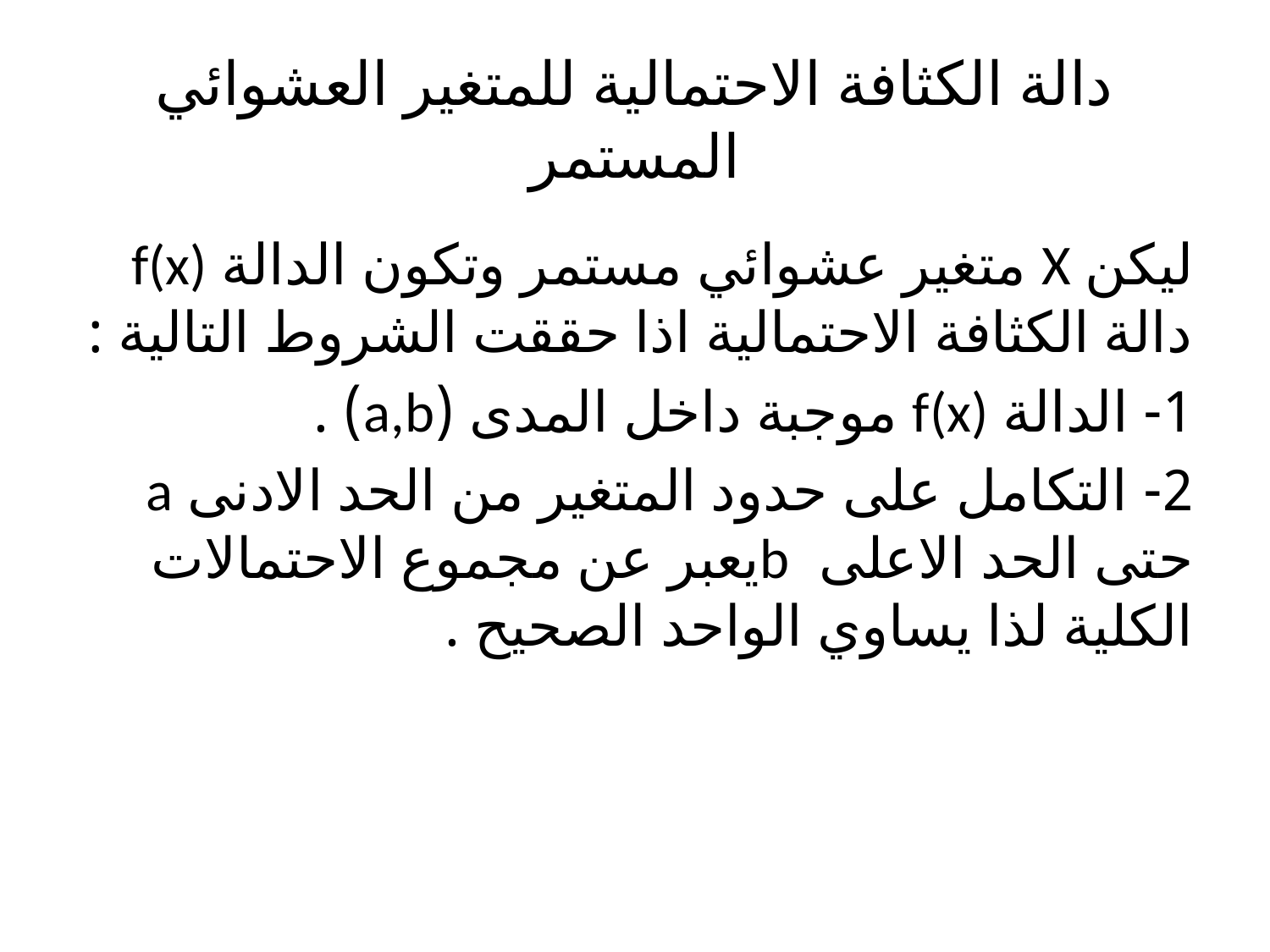

# دالة الكثافة الاحتمالية للمتغير العشوائي المستمر
ليكن X متغير عشوائي مستمر وتكون الدالة f(x) دالة الكثافة الاحتمالية اذا حققت الشروط التالية :
1- الدالة f(x) موجبة داخل المدى (a,b) .
2- التكامل على حدود المتغير من الحد الادنى a حتى الحد الاعلى  bيعبر عن مجموع الاحتمالات الكلية لذا يساوي الواحد الصحيح .